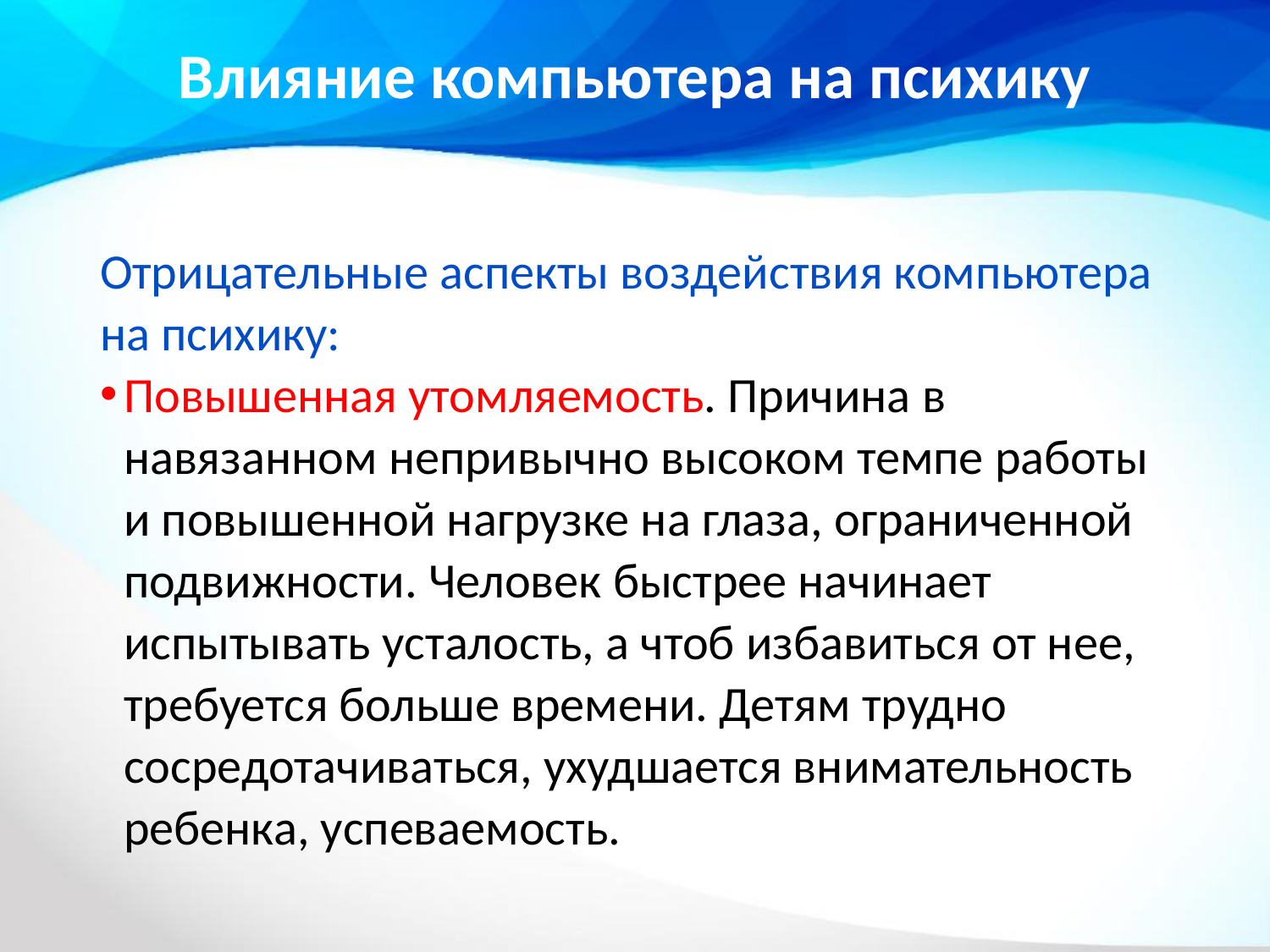

# Влияние компьютера на психику
Отрицательные аспекты воздействия компьютера на психику:
Повышенная утомляемость. Причина в навязанном непривычно высоком темпе работы и повышенной нагрузке на глаза, ограниченной подвижности. Человек быстрее начинает испытывать усталость, а чтоб избавиться от нее, требуется больше времени. Детям трудно сосредотачиваться, ухудшается внимательность ребенка, успеваемость.